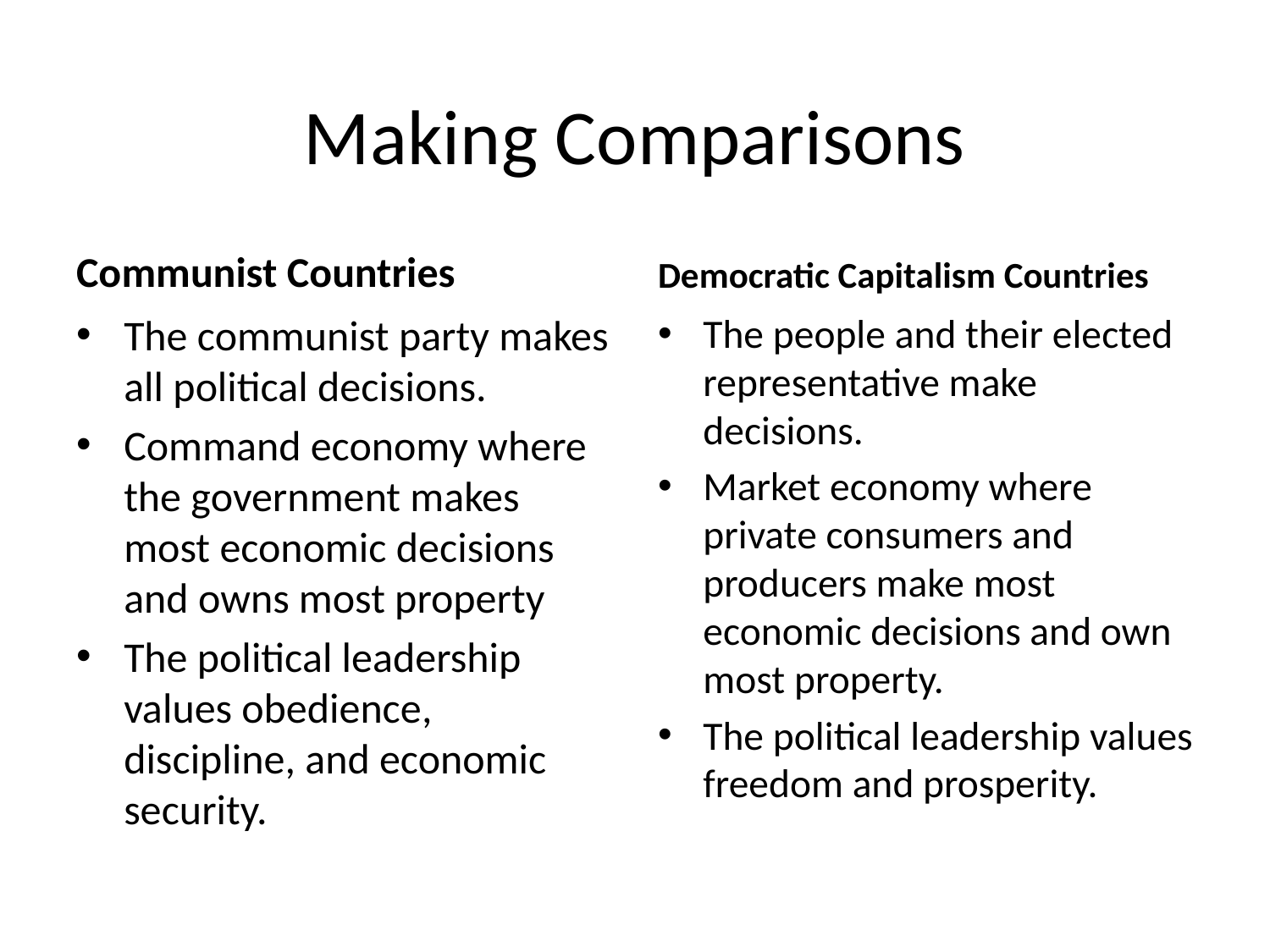

# Making Comparisons
Communist Countries
Democratic Capitalism Countries
The communist party makes all political decisions.
Command economy where the government makes most economic decisions and owns most property
The political leadership values obedience, discipline, and economic security.
The people and their elected representative make decisions.
Market economy where private consumers and producers make most economic decisions and own most property.
The political leadership values freedom and prosperity.